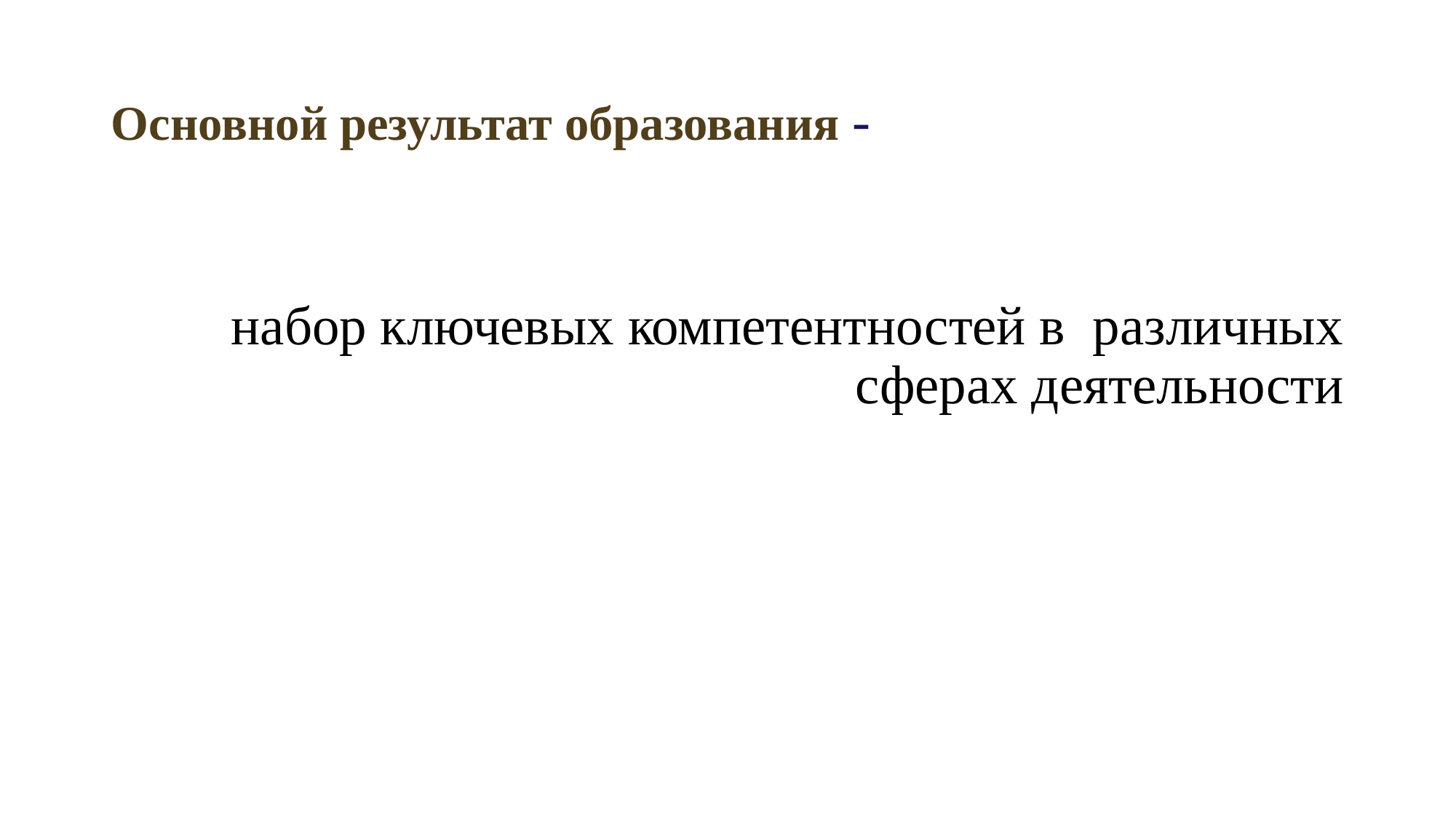

# Основной результат образования -

	 набор ключевых компетентностей в  различных сферах деятельности